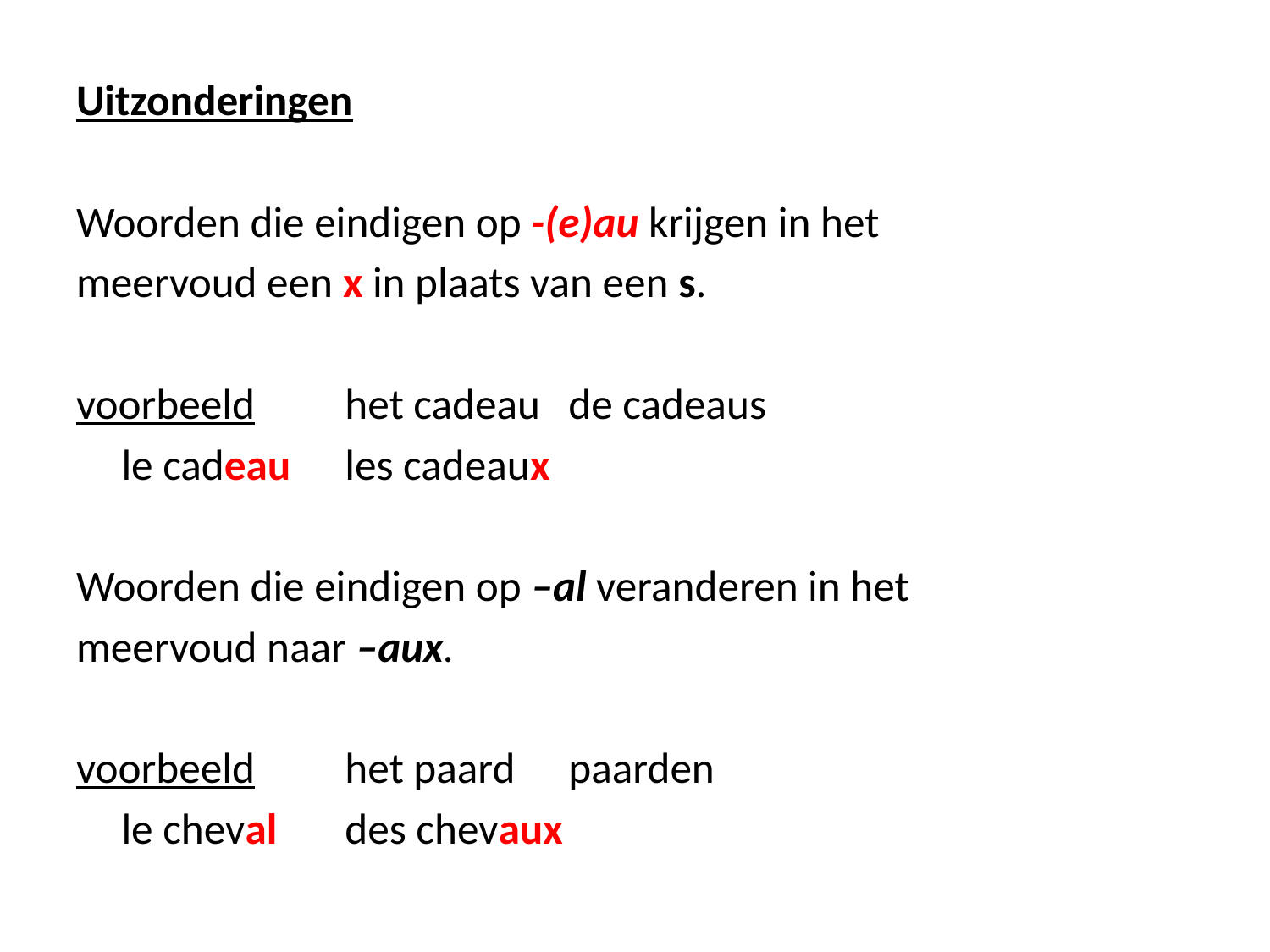

Uitzonderingen

Woorden die eindigen op -(e)au krijgen in het
meervoud een x in plaats van een s.

voorbeeld		het cadeau		de cadeaus
				le cadeau		les cadeaux

Woorden die eindigen op –al veranderen in het
meervoud naar –aux.

voorbeeld		het paard		paarden
				le cheval		des chevaux